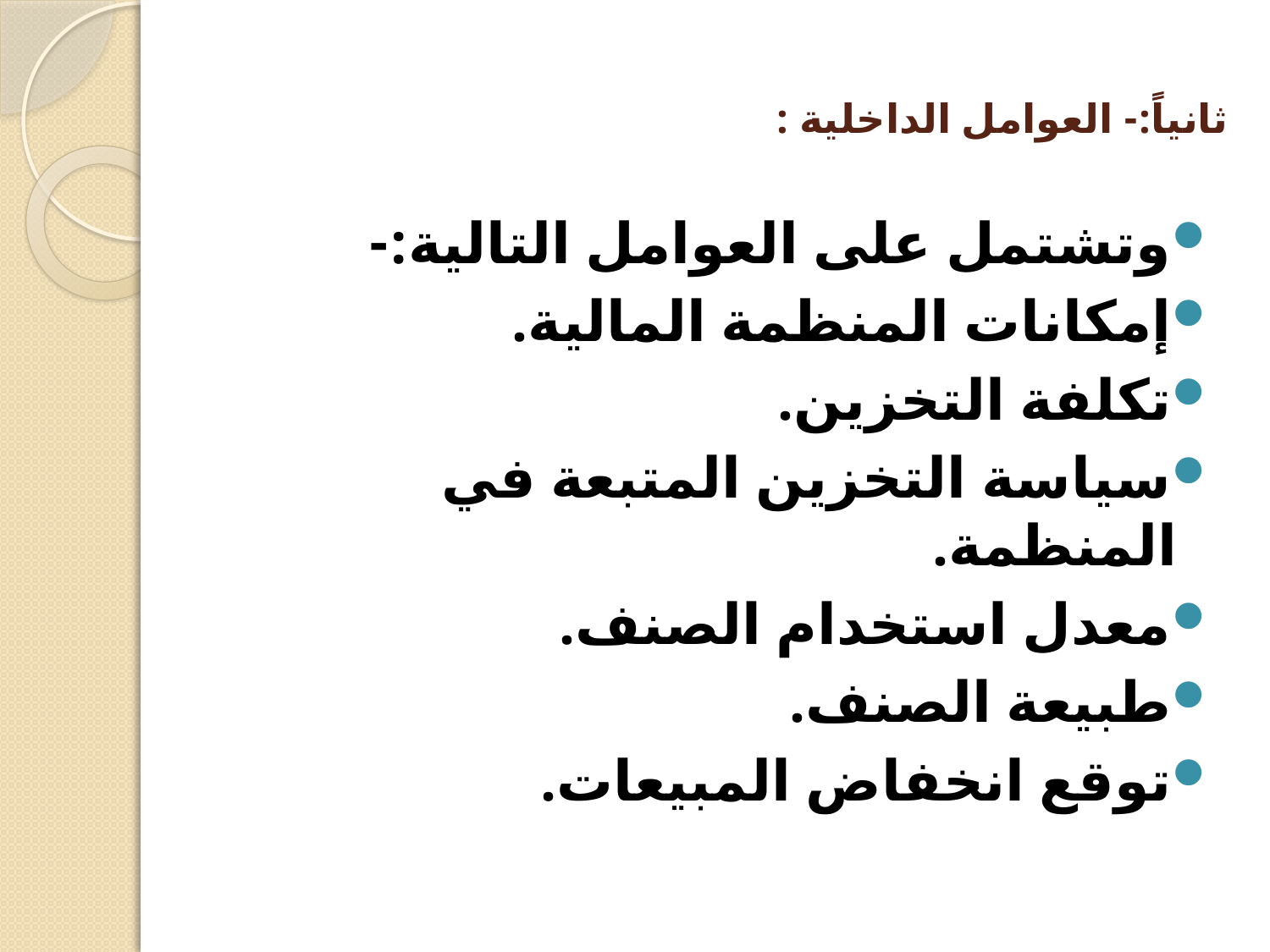

# ثانياً:- العوامل الداخلية :
وتشتمل على العوامل التالية:-
إمكانات المنظمة المالية.
تكلفة التخزين.
سياسة التخزين المتبعة في المنظمة.
معدل استخدام الصنف.
طبيعة الصنف.
توقع انخفاض المبيعات.